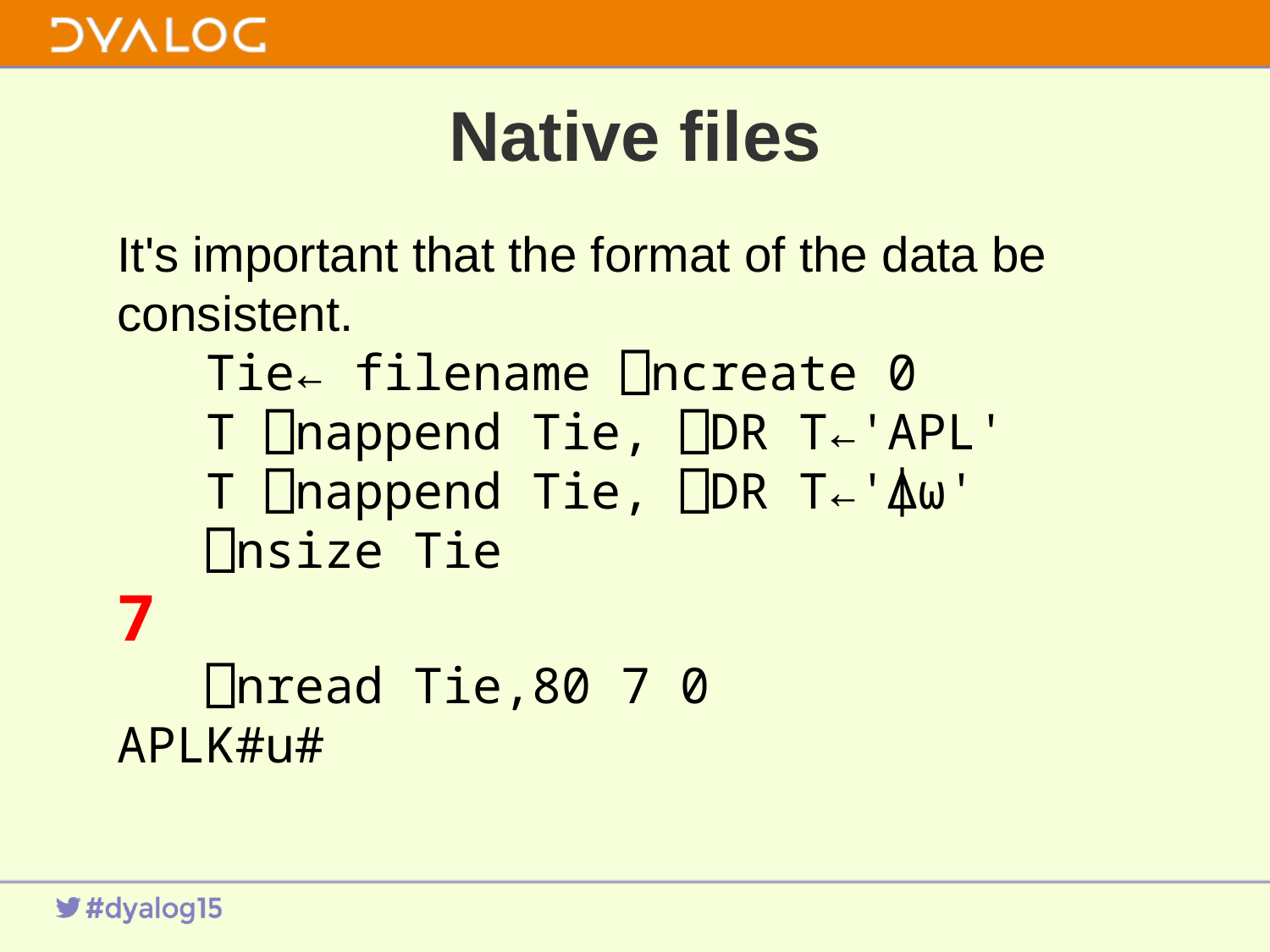

# Native files
It's important that the format of the data be consistent.
   Tie← filename ⎕ncreate 0
   T ⎕nappend Tie, ⎕DR T←'APL'
   T ⎕nappend Tie, ⎕DR T←'⍋⍵'
   ⎕nsize Tie
7
   ⎕nread Tie,80 7 0
APLK#u#